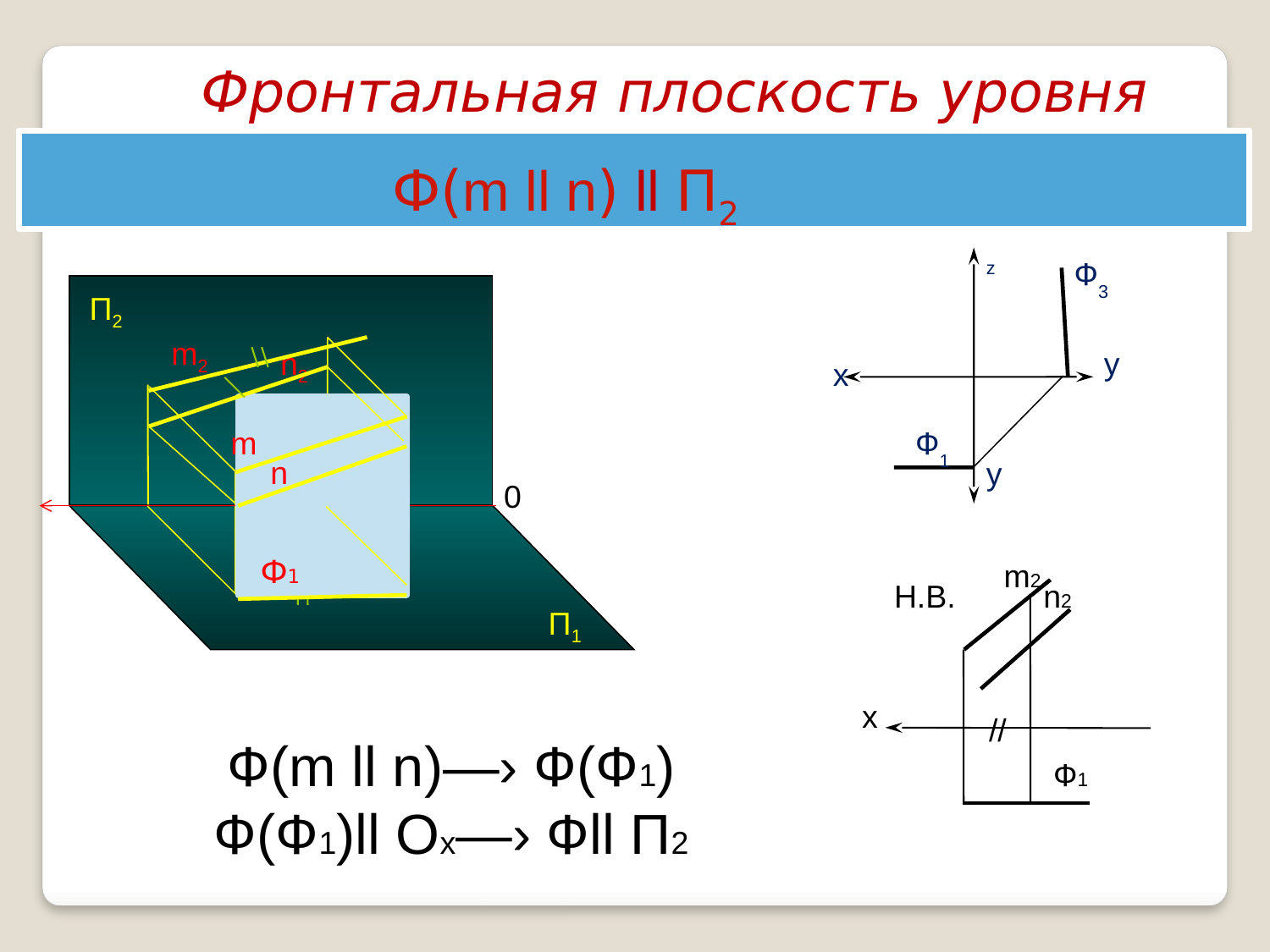

Фронтальная плоскость уровня

Ф(m ll n) ll П2
z
Ф3

П2

m2
n2

у

x

m
Ф1

n
у
0

Ф1
m2
Н.В.
n2

П1

х
//
Ф(m ll n)―› Ф(Ф1)
Ф(Ф1)ll Ох―› Фll П2

Ф1